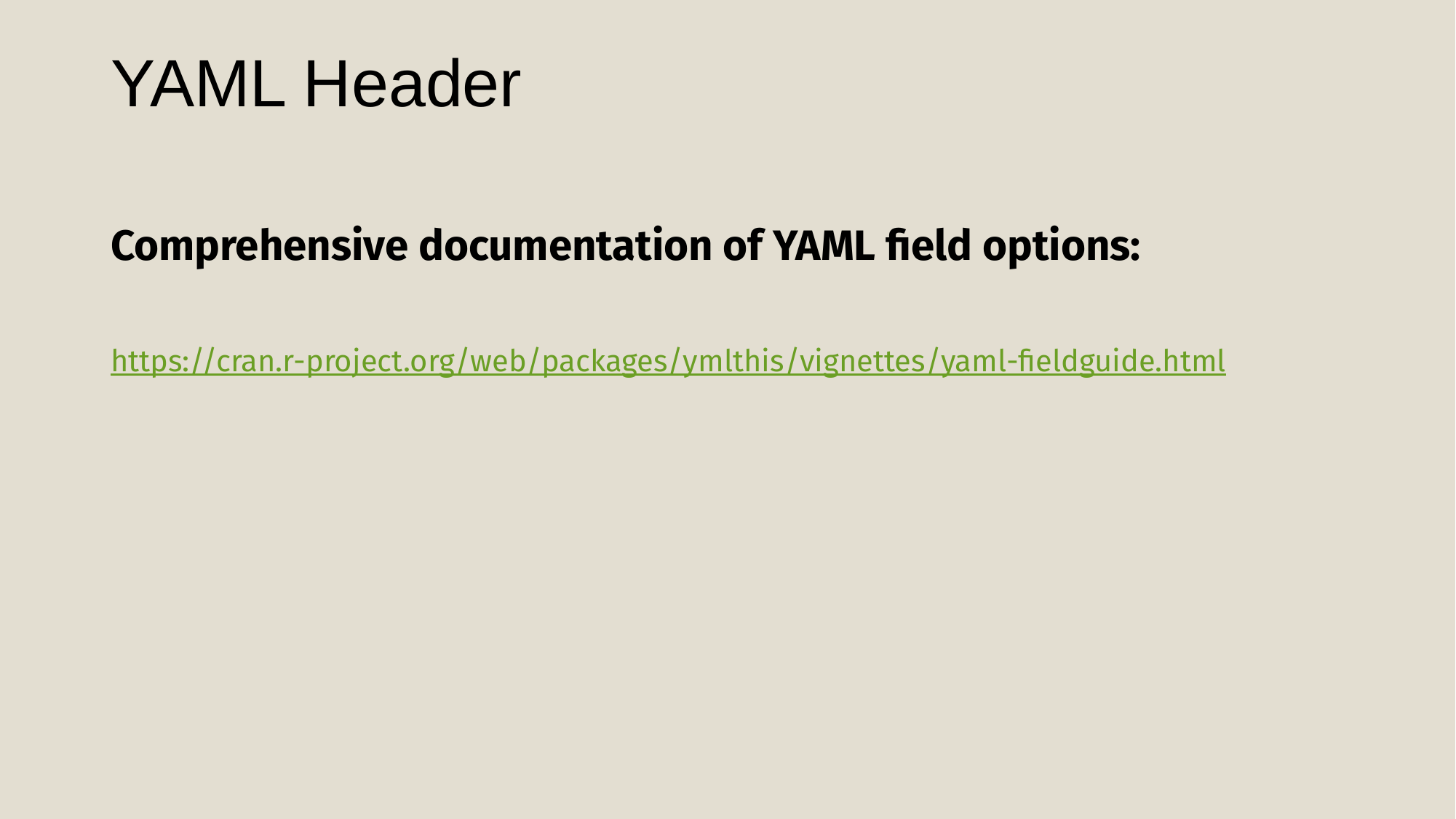

YAML Header
Comprehensive documentation of YAML field options:

https://cran.r-project.org/web/packages/ymlthis/vignettes/yaml-fieldguide.html